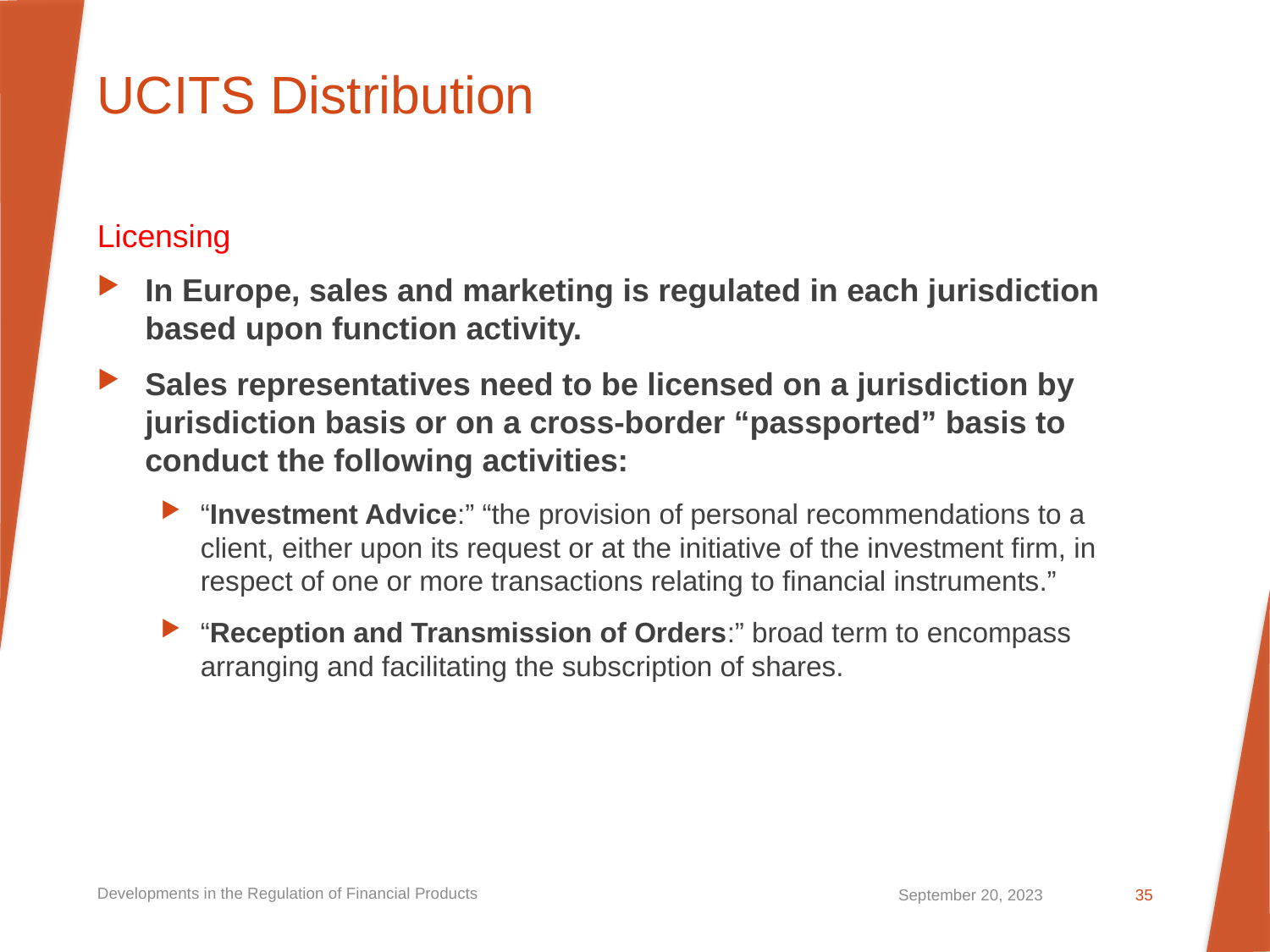

# UCITS Distribution
Licensing
In Europe, sales and marketing is regulated in each jurisdiction based upon function activity.
Sales representatives need to be licensed on a jurisdiction by jurisdiction basis or on a cross-border “passported” basis to conduct the following activities:
“Investment Advice:” “the provision of personal recommendations to a client, either upon its request or at the initiative of the investment firm, in respect of one or more transactions relating to financial instruments.”
“Reception and Transmission of Orders:” broad term to encompass arranging and facilitating the subscription of shares.

Developments in the Regulation of Financial Products
September 20, 2023
35